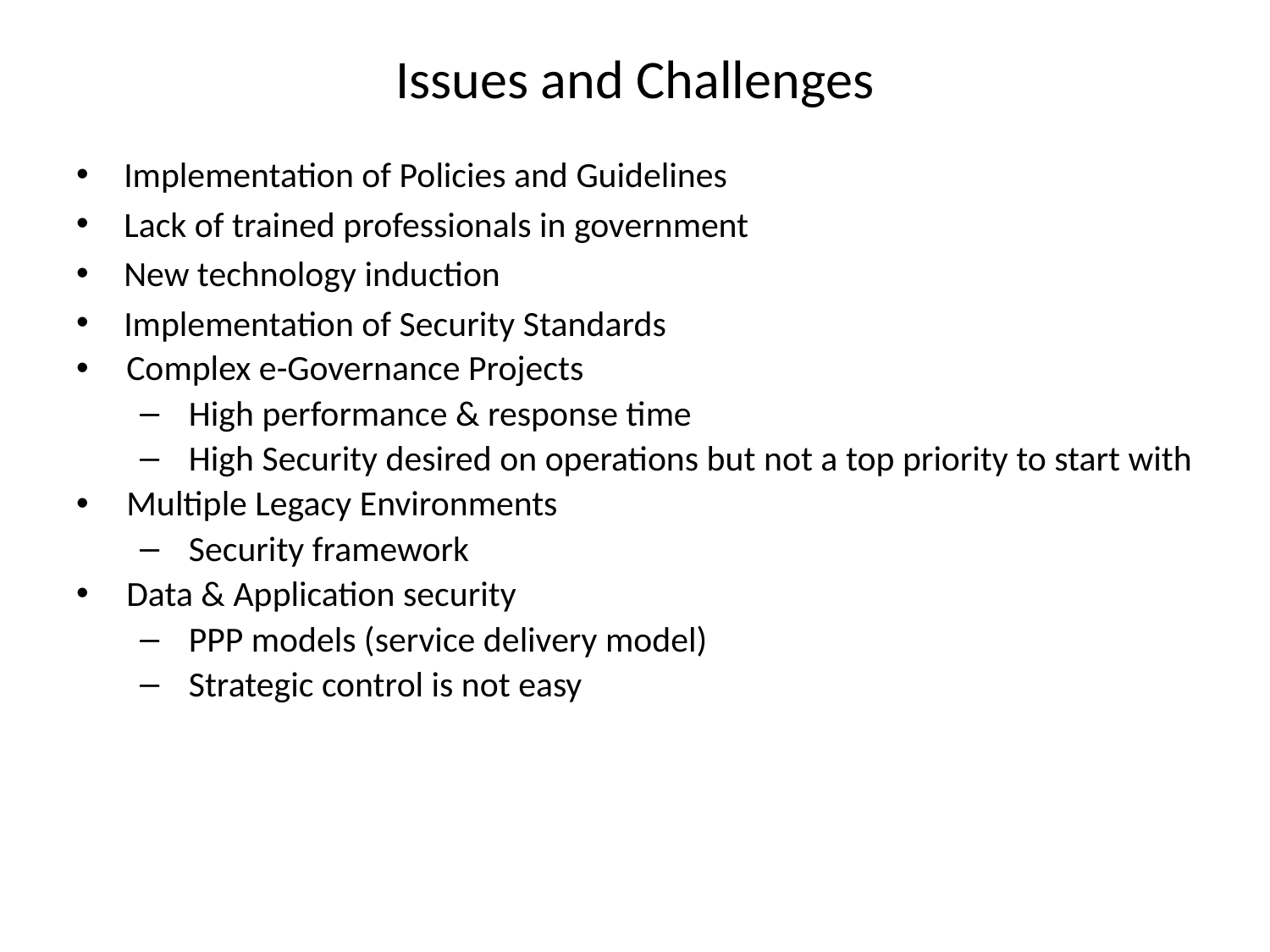

# Issues and Challenges
Implementation of Policies and Guidelines
Lack of trained professionals in government
New technology induction
Implementation of Security Standards
Complex e-Governance Projects
High performance & response time
High Security desired on operations but not a top priority to start with
Multiple Legacy Environments
Security framework
Data & Application security
PPP models (service delivery model)
Strategic control is not easy